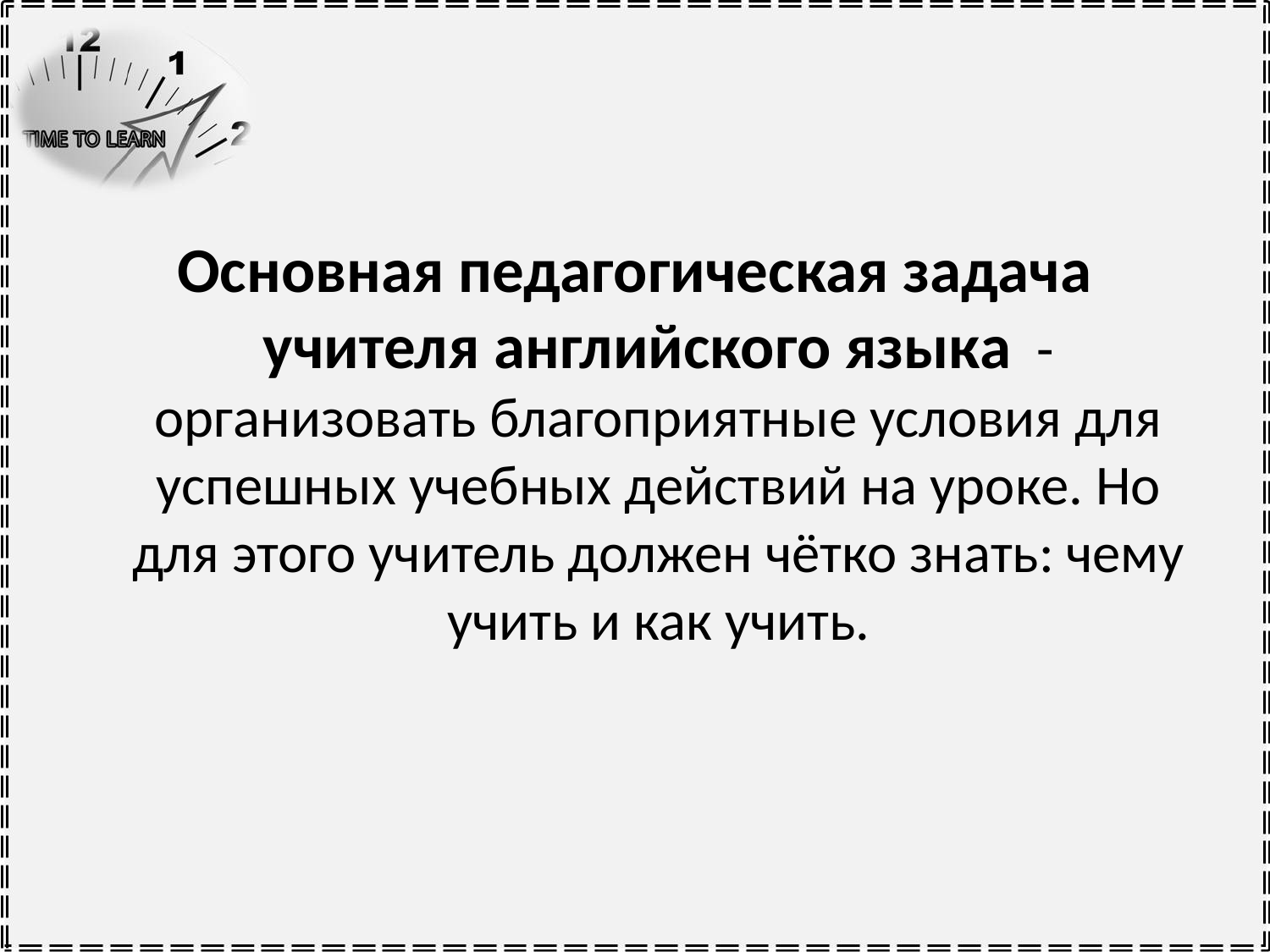

Основная педагогическая задача учителя английского языка  - организовать благоприятные условия для успешных учебных действий на уроке. Но для этого учитель должен чётко знать: чему учить и как учить.